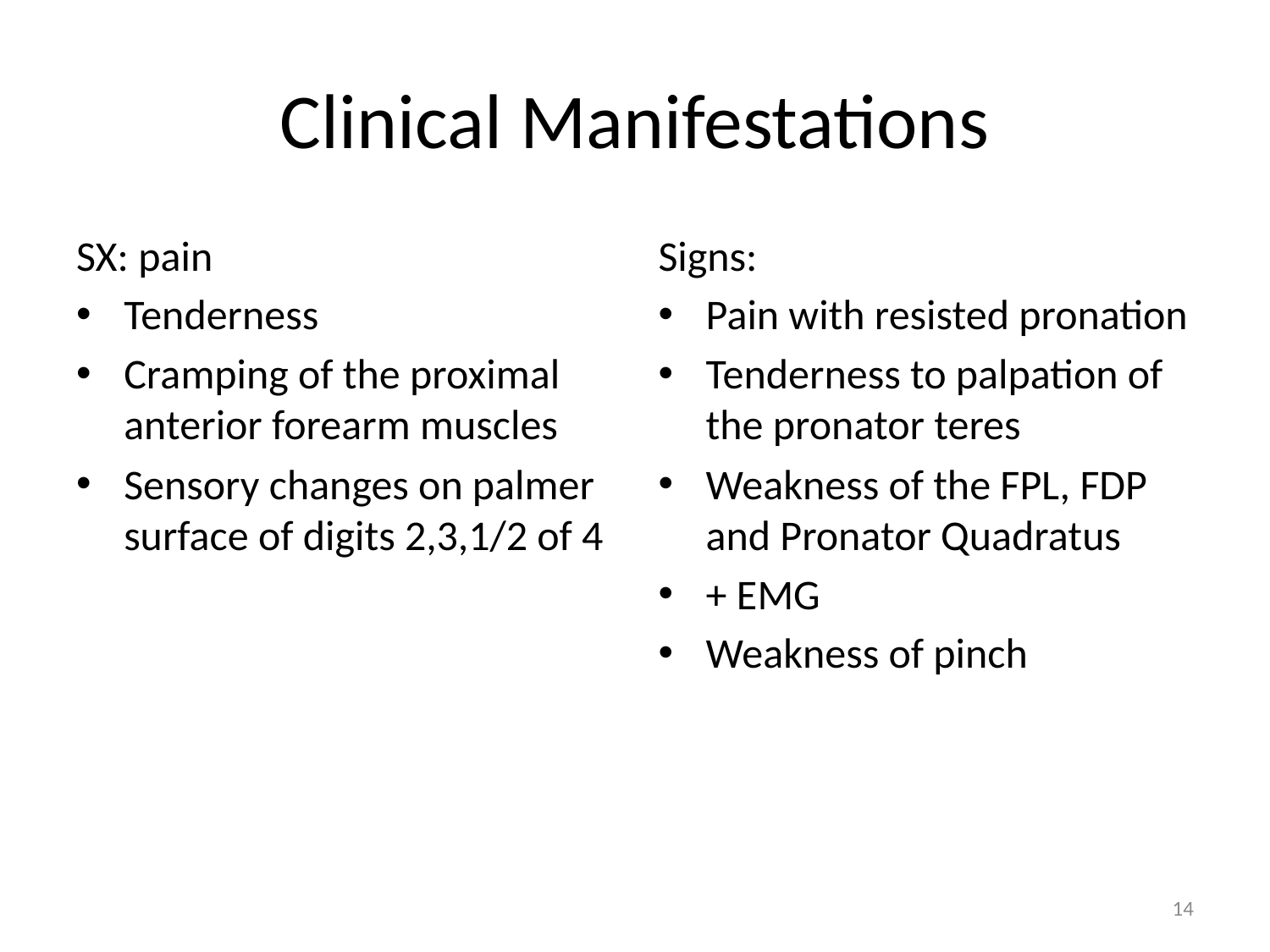

# Clinical Manifestations
SX: pain
Tenderness
Cramping of the proximal anterior forearm muscles
Sensory changes on palmer surface of digits 2,3,1/2 of 4

Signs:
Pain with resisted pronation
Tenderness to palpation of the pronator teres
Weakness of the FPL, FDP and Pronator Quadratus
+ EMG
Weakness of pinch
14